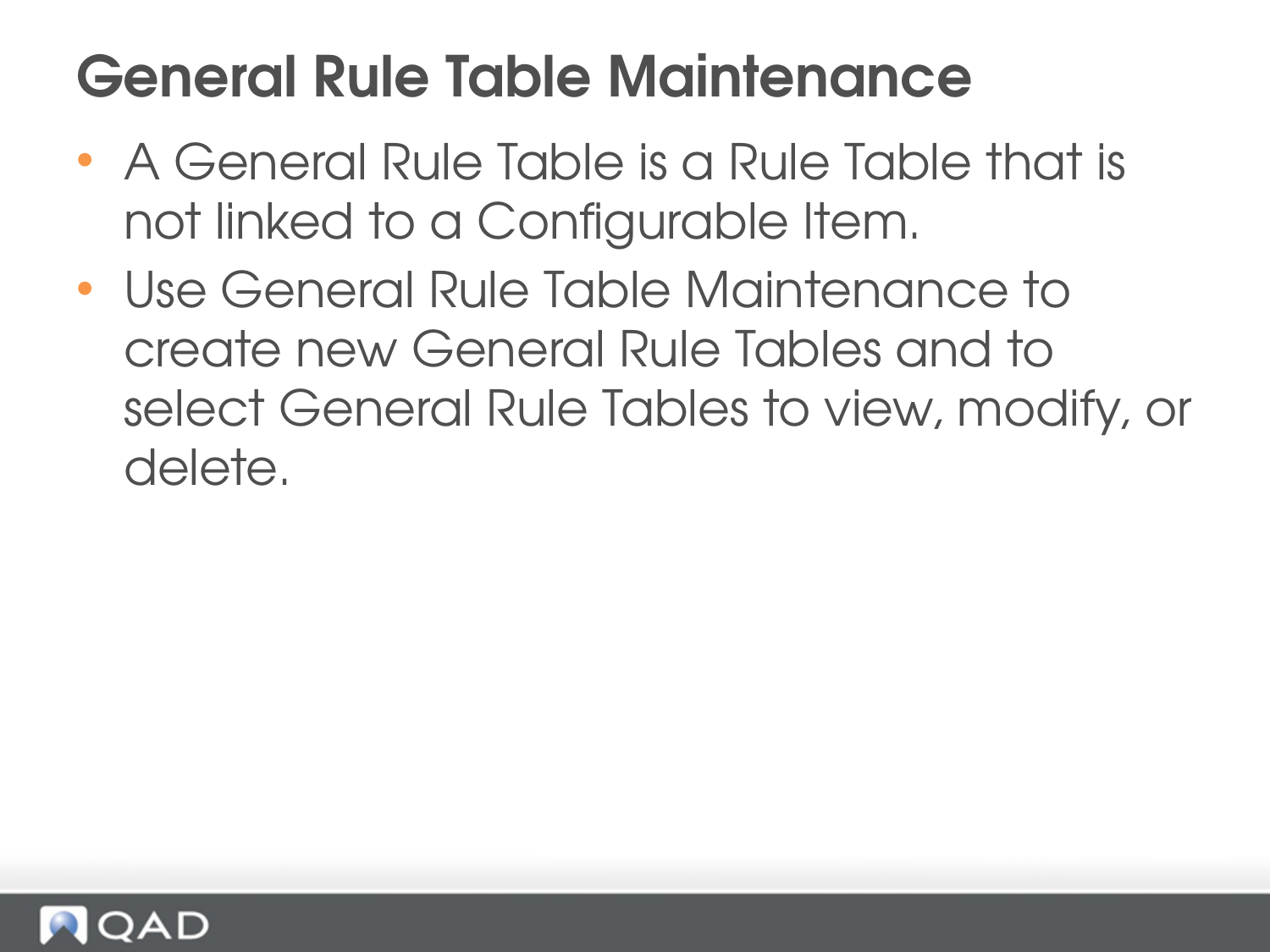

# General Rule Table Maintenance
A General Rule Table is a Rule Table that is not linked to a Configurable Item.
Use General Rule Table Maintenance to create new General Rule Tables and to select General Rule Tables to view, modify, or delete.